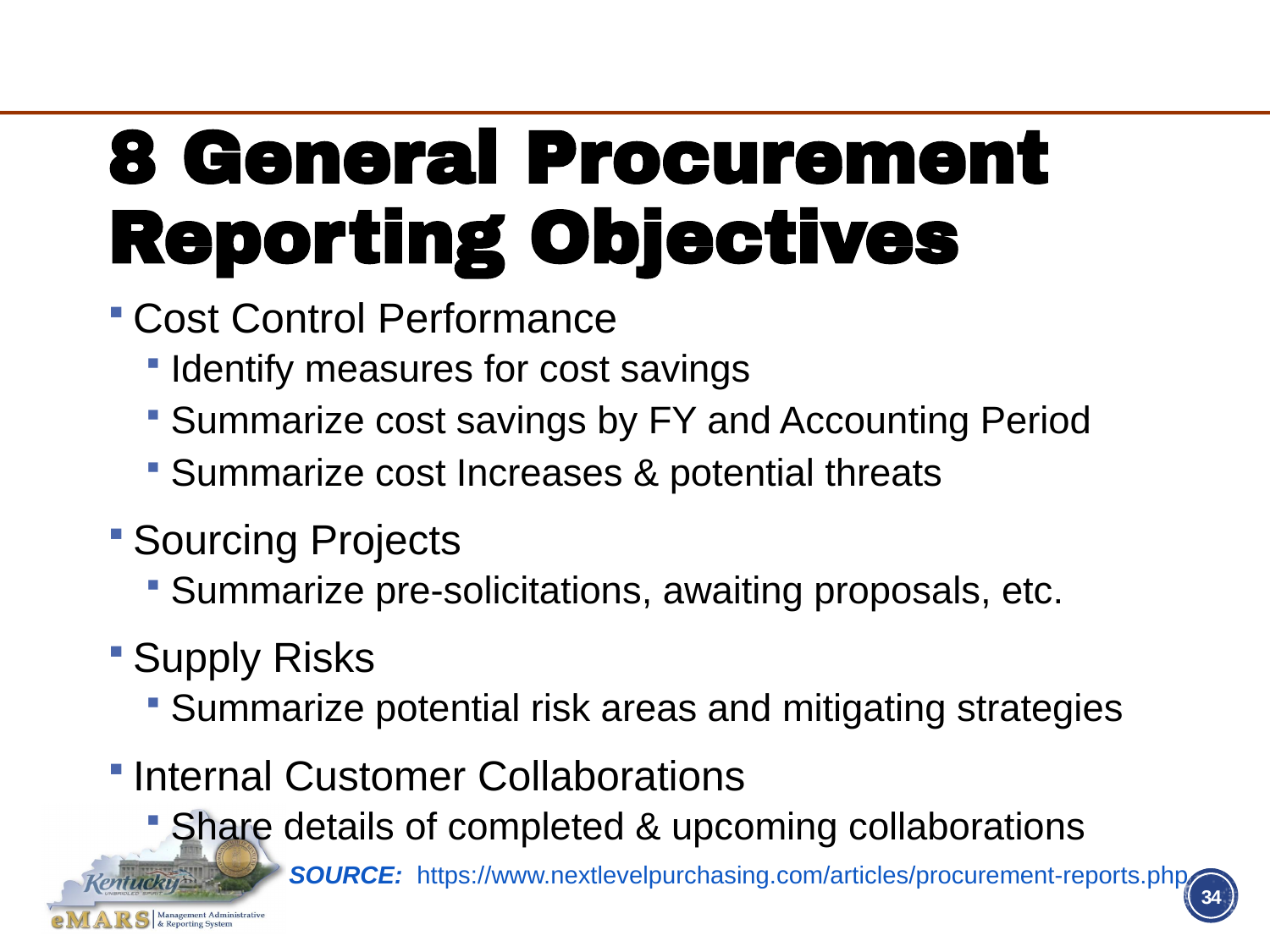

# 8 General Procurement Reporting Objectives
Cost Control Performance
Identify measures for cost savings
Summarize cost savings by FY and Accounting Period
Summarize cost Increases & potential threats
Sourcing Projects
Summarize pre-solicitations, awaiting proposals, etc.
Supply Risks
Summarize potential risk areas and mitigating strategies
Internal Customer Collaborations
Share details of completed & upcoming collaborations
SOURCE:  https://www.nextlevelpurchasing.com/articles/procurement-reports.php
34